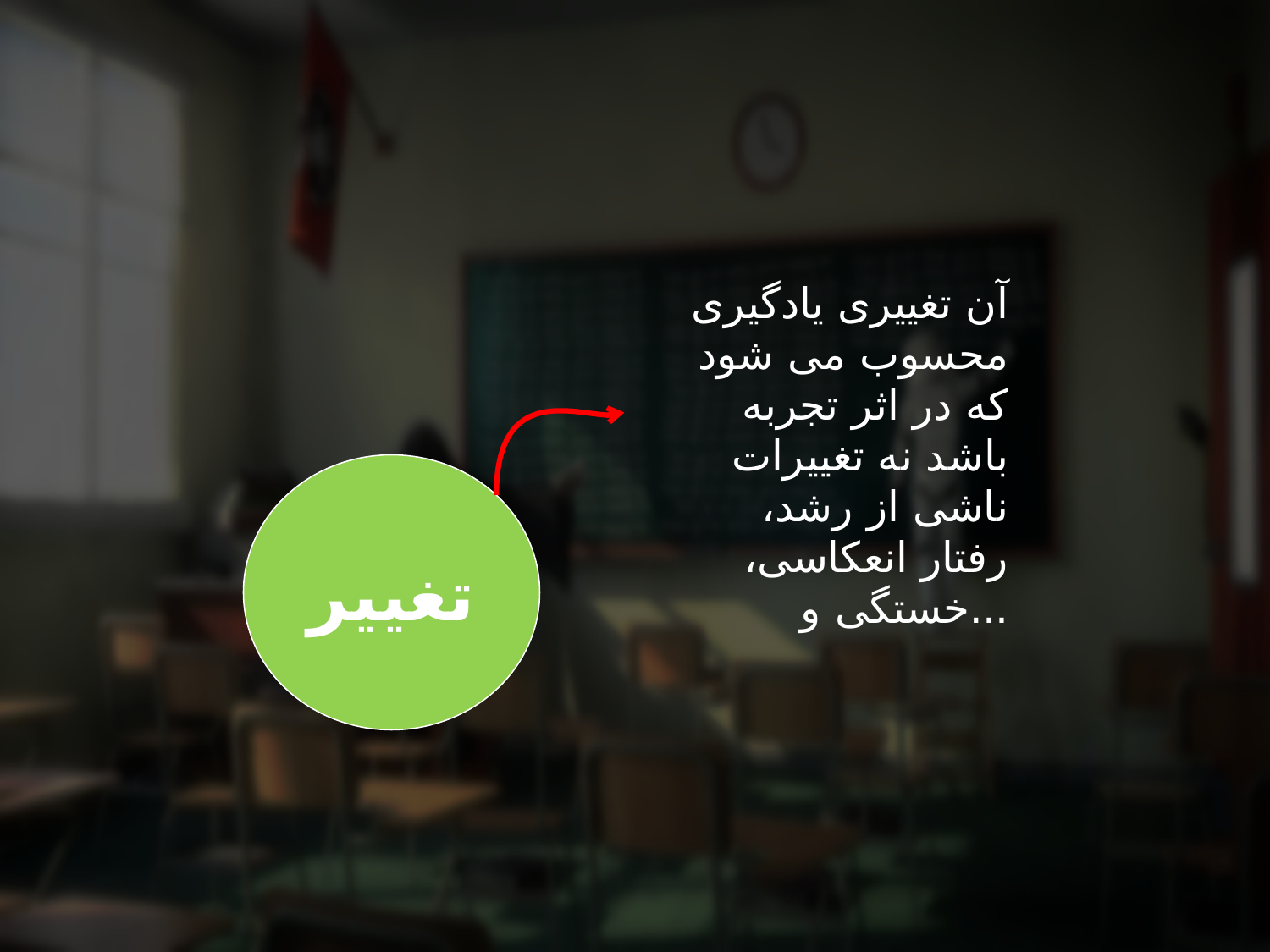

آن تغییری یادگیری محسوب می شود که در اثر تجربه باشد نه تغییرات ناشی از رشد، رفتار انعکاسی، خستگی و...
تغییر